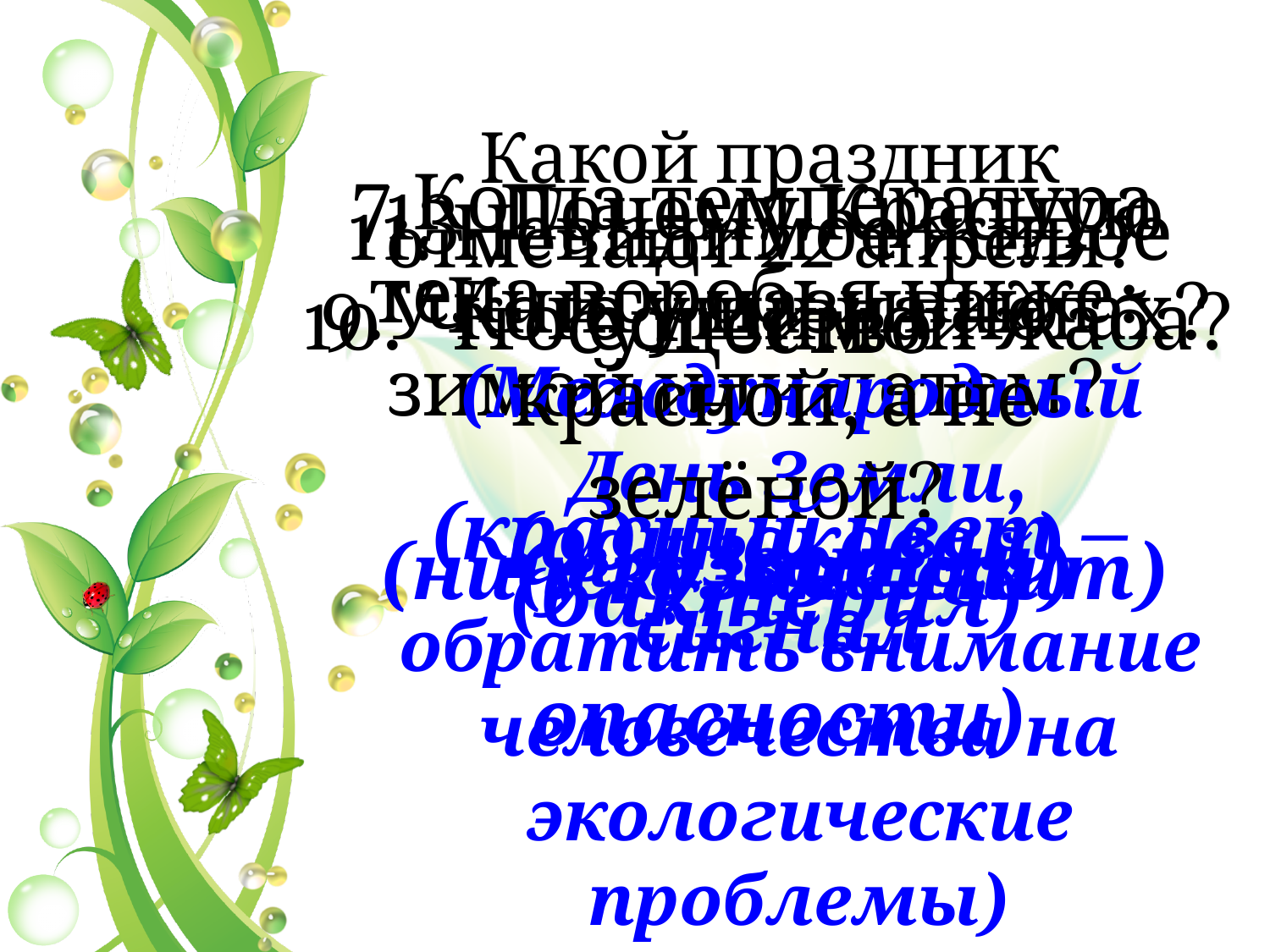

Какой праздник отмечают 22 апреля?
7.Когда температура тела воробья ниже: зимой или летом?
13. Почему Красную Книгу называют красной, а не зелёной?
11. Невидимое живое существо
9.У кого уши на ногах?
10. Что ест зимой жаба?
(Международный День Земли, призванный обратить внимание человечества на экологические проблемы)
(красный цвет – сигнал опасности)
(одинаковая)
(ничего, она спит)
(у кузнечика)
(бактерия)